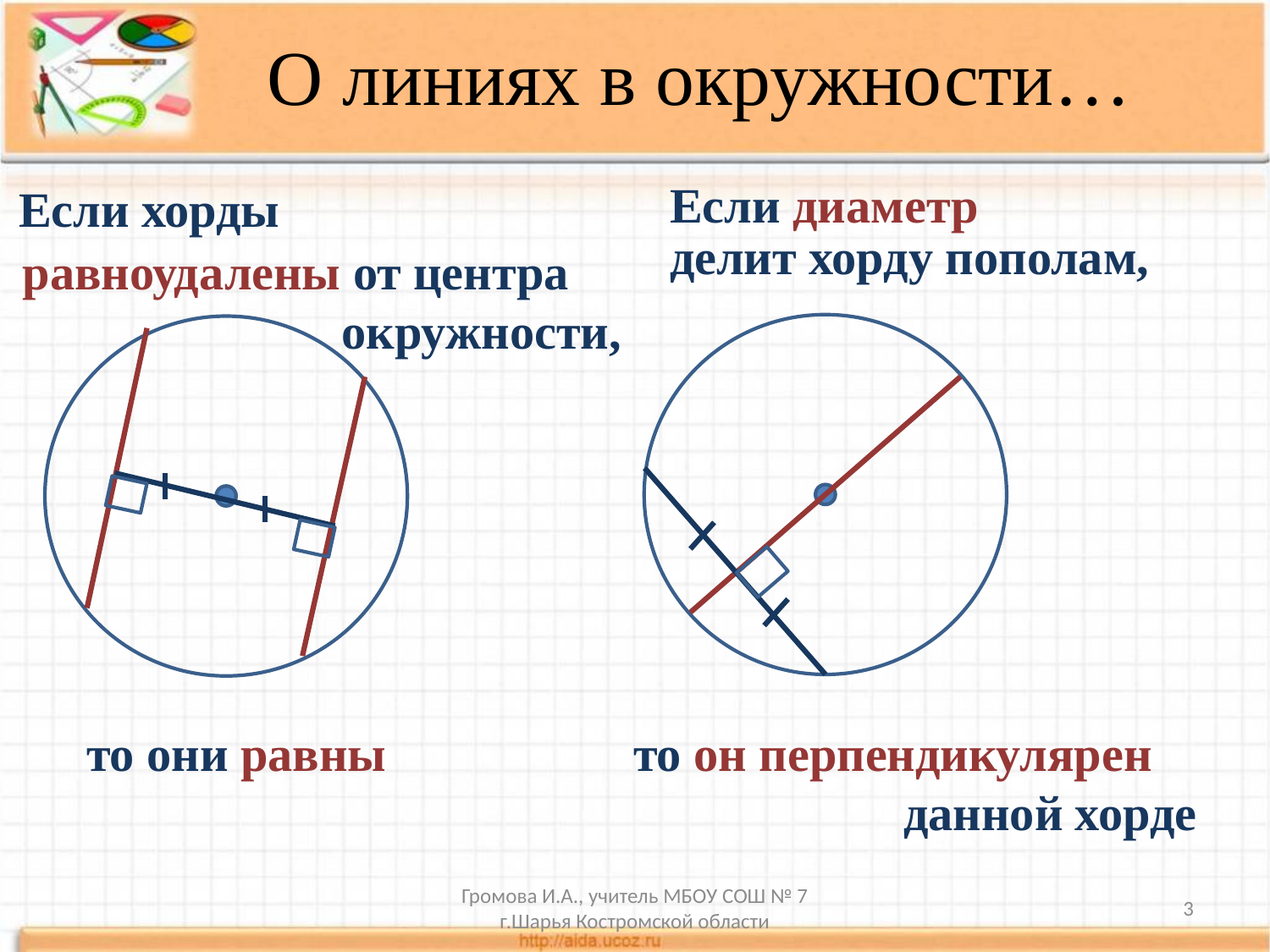

# О линиях в окружности…
Если диаметр
Если хорды
делит хорду пополам,
равноудалены от центра
                          окружности,

то они равны
то он перпендикулярен
                      данной хорде
Громова И.А., учитель МБОУ СОШ № 7 г.Шарья Костромской области
3